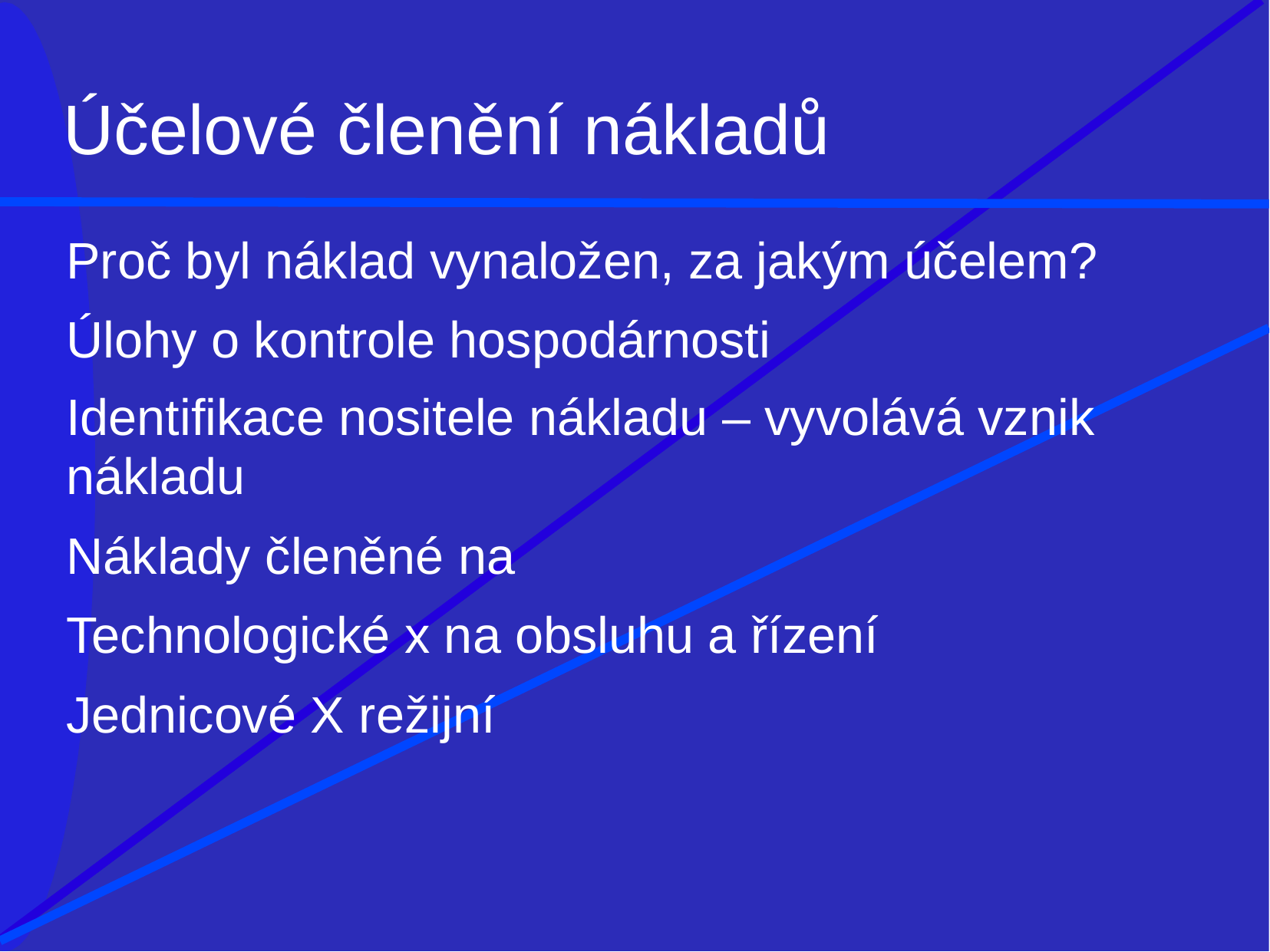

# Účelové členění nákladů
Proč byl náklad vynaložen, za jakým účelem?
Úlohy o kontrole hospodárnosti
Identifikace nositele nákladu – vyvolává vznik
nákladu
Náklady členěné na
Technologické x na obsluhu a řízení
Jednicové X režijní